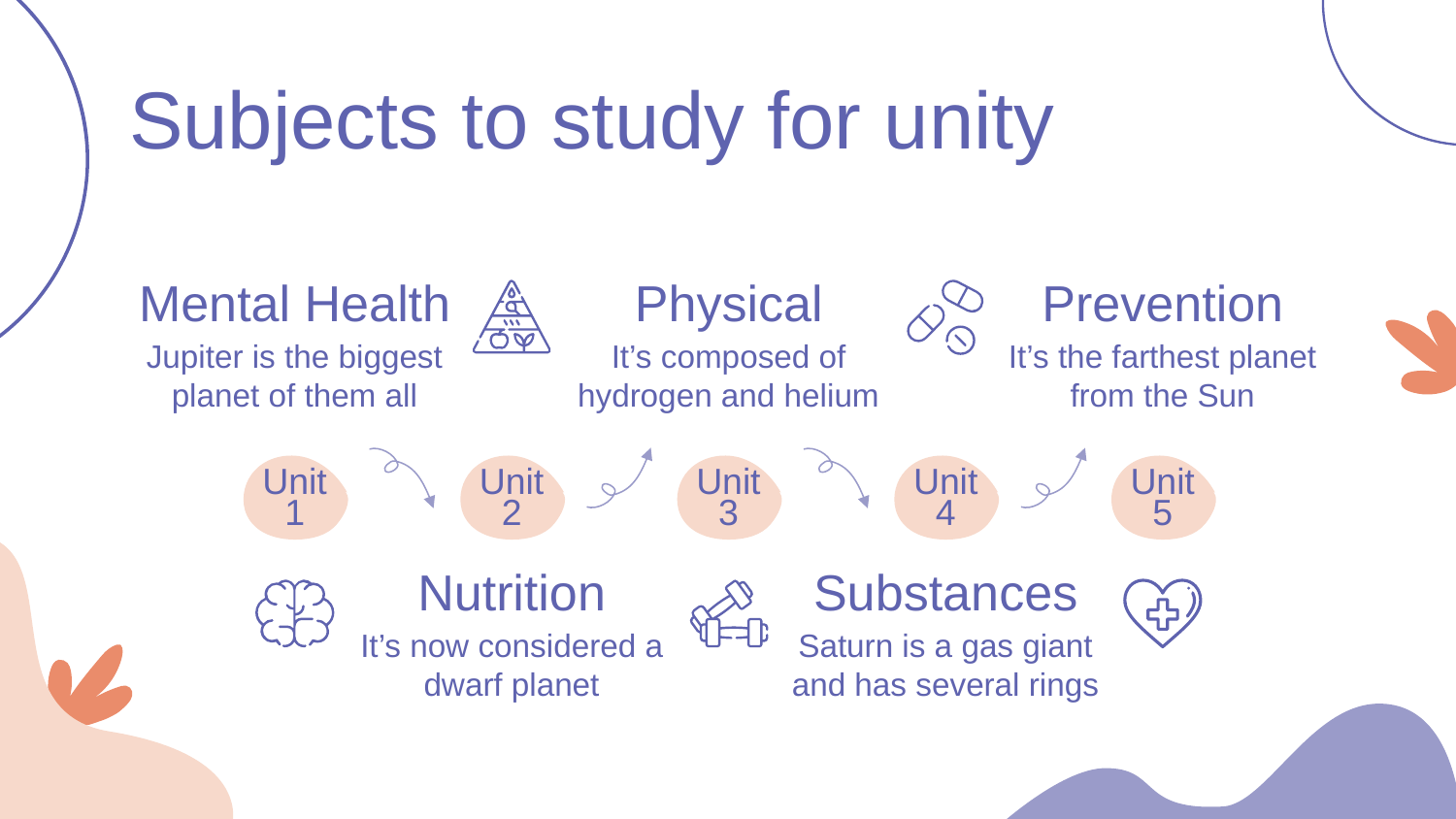

# Subjects to study for unity
Mental Health
Physical
Prevention

Jupiter is the biggest planet of them all
It’s composed of hydrogen and helium
It’s the farthest planet from the Sun

Unit 1
Unit 2
Unit 3
Unit 4
Unit 5
Nutrition
Substances

It’s now considered a dwarf planet
Saturn is a gas giant and has several rings